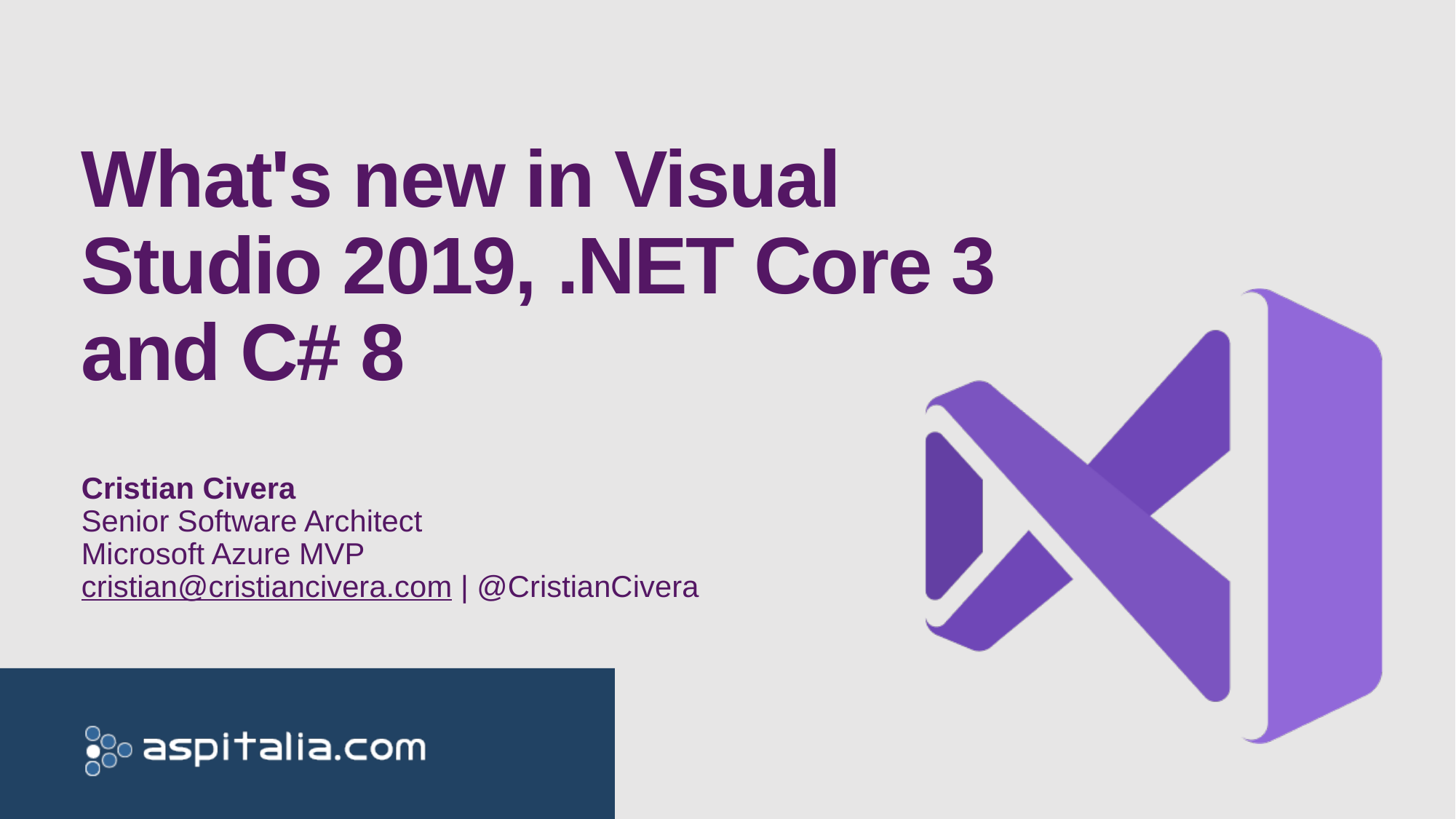

What's new in Visual Studio 2019, .NET Core 3 and C# 8
Cristian Civera
Senior Software Architect
Microsoft Azure MVP
cristian@cristiancivera.com | @CristianCivera